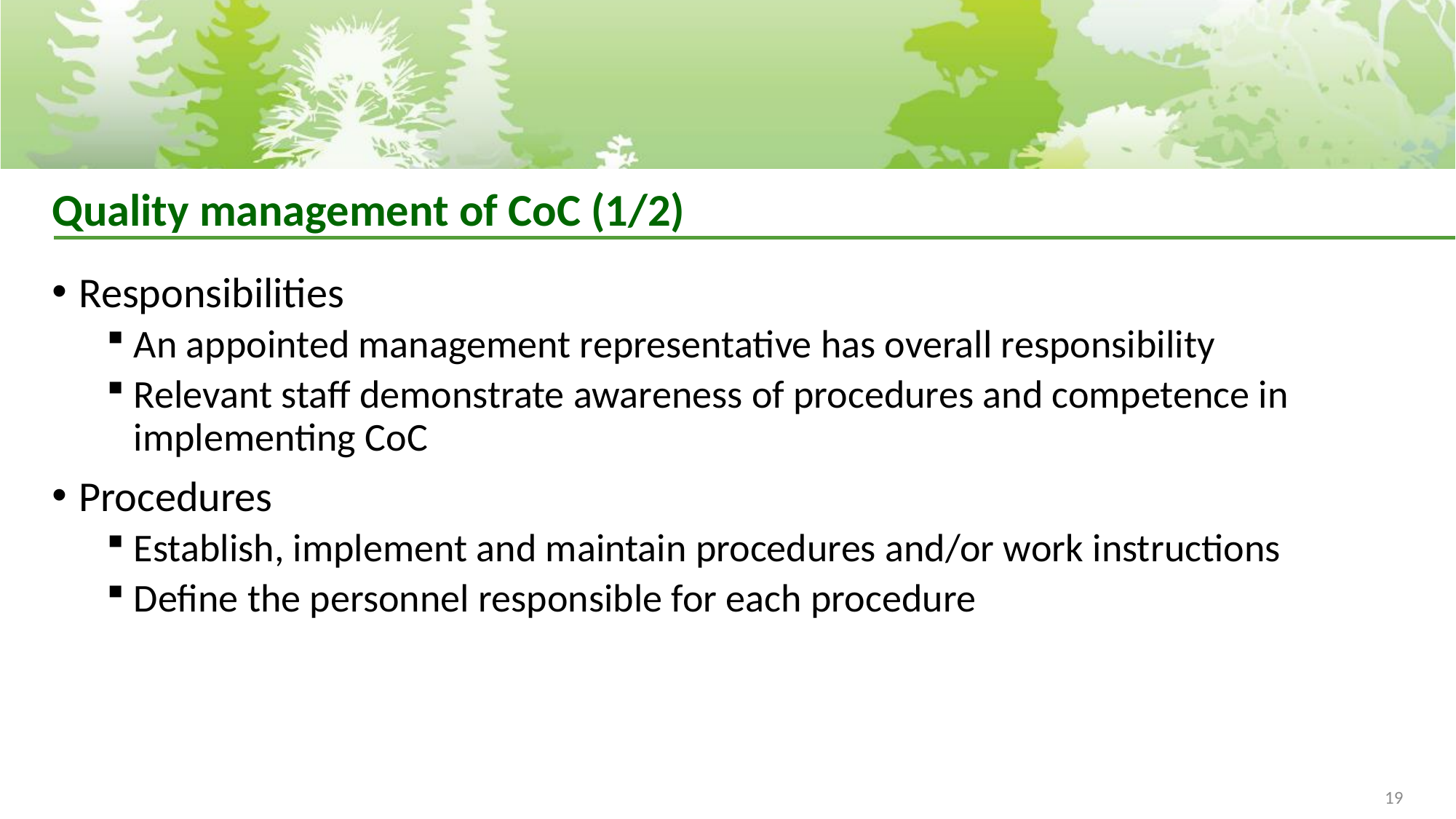

# Quality management of CoC (1/2)
Responsibilities
An appointed management representative has overall responsibility
Relevant staff demonstrate awareness of procedures and competence in implementing CoC
Procedures
Establish, implement and maintain procedures and/or work instructions
Define the personnel responsible for each procedure

19